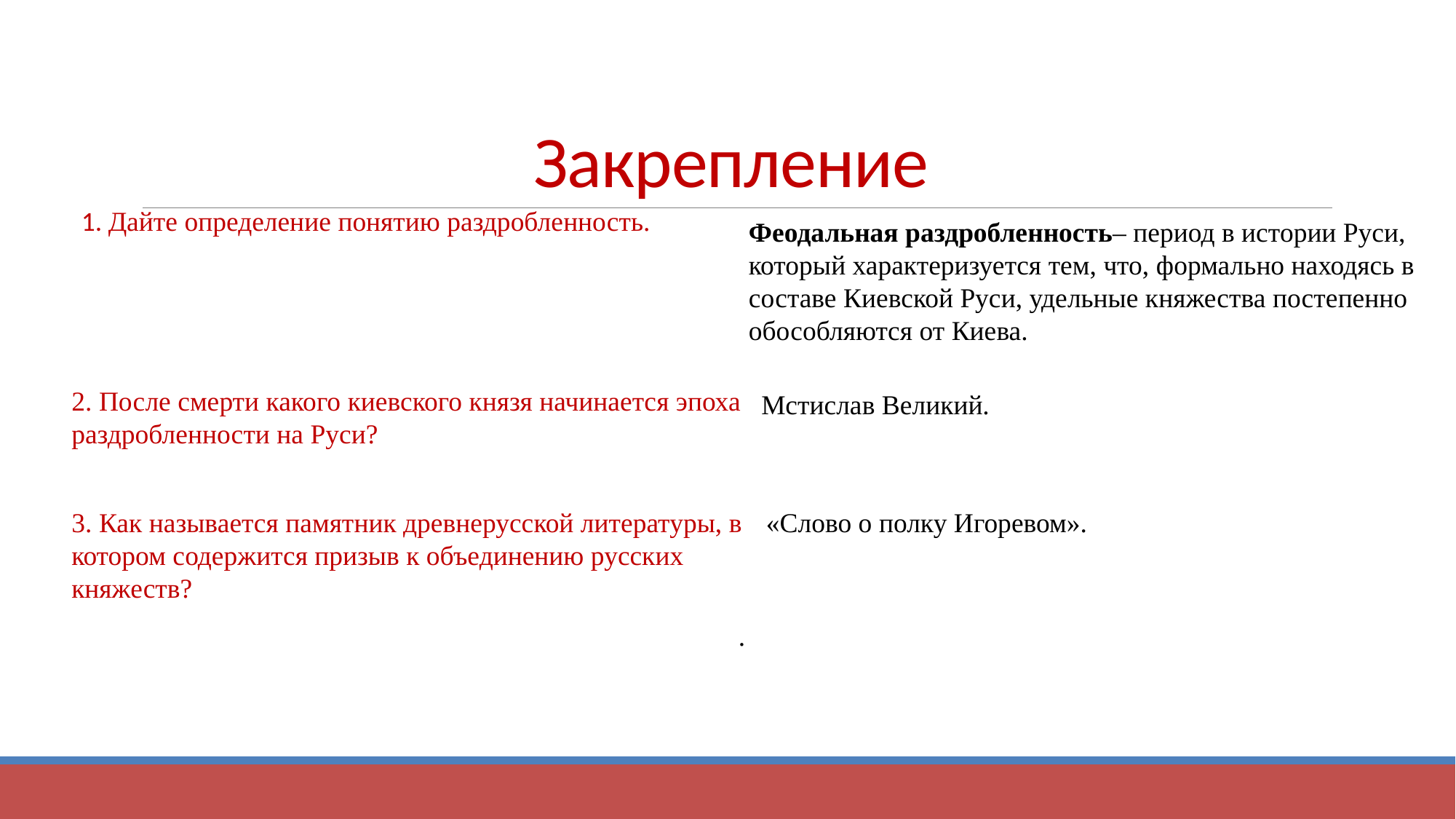

# Закрепление
    1. Дайте определение понятию раздробленность.
Феодальная раздробленность– период в истории Руси, который характеризуется тем, что, формально находясь в составе Киевской Руси, удельные княжества постепенно обособляются от Киева.
2. После смерти какого киевского князя начинается эпоха раздробленности на Руси?
Мстислав Великий.
3. Как называется памятник древнерусской литературы, в котором содержится призыв к объединению русских княжеств?
«Слово о полку Игоревом».
.